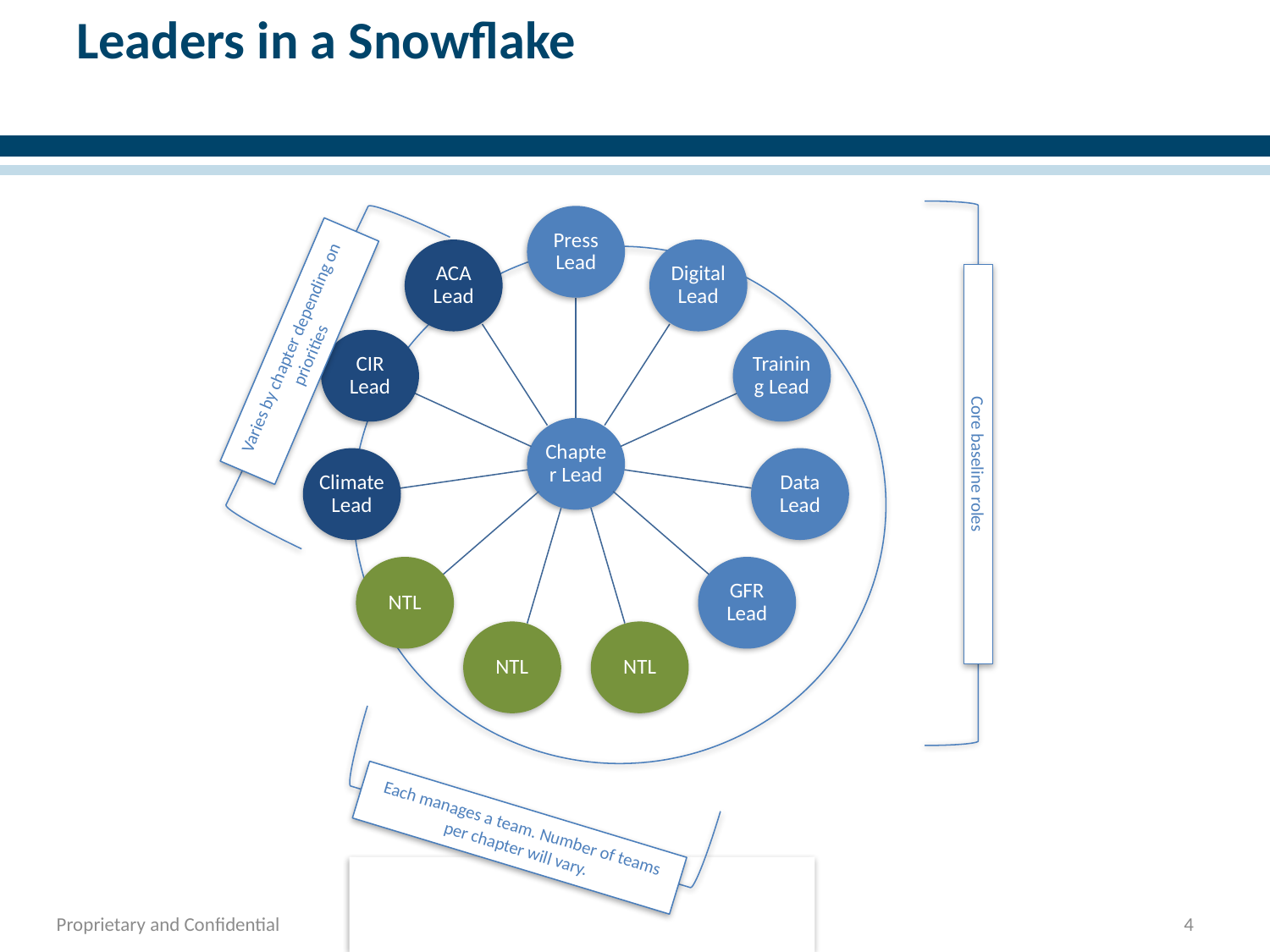

# Leaders in a Snowflake

Varies by chapter depending on priorities
Chapter Lead

Press Lead

Digital Lead

Training Lead

Data Lead

GFR Lead

NTL

NTL

NTL

Climate Lead

CIR Lead

ACA Lead

Each manages a team. Number of teams per chapter will vary.
Core baseline roles

4